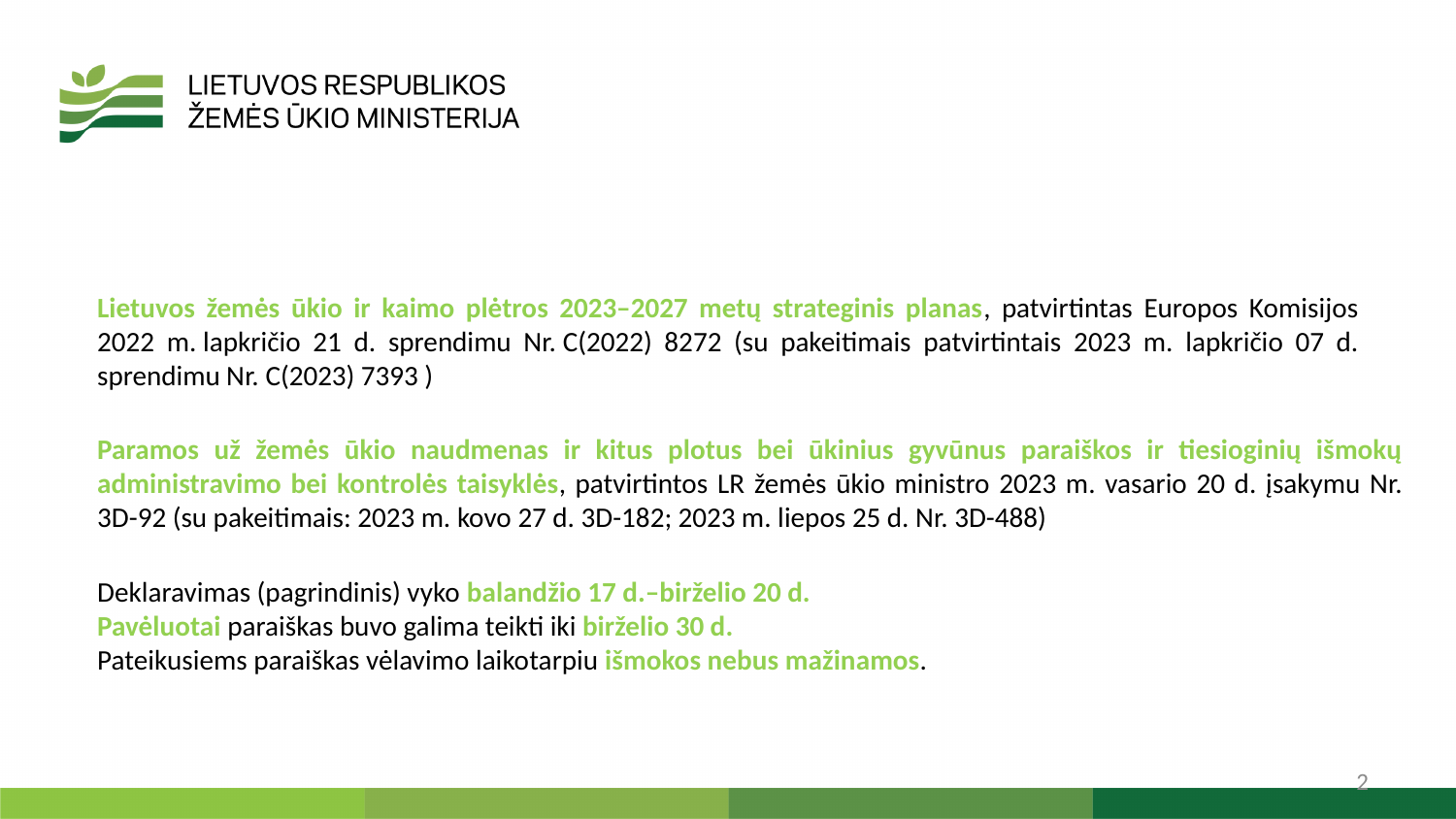

Lietuvos žemės ūkio ir kaimo plėtros 2023–2027 metų strateginis planas, patvirtintas Europos Komisijos 2022 m. lapkričio 21 d. sprendimu Nr. C(2022) 8272 (su pakeitimais patvirtintais 2023 m. lapkričio 07 d. sprendimu Nr. C(2023) 7393 )
Paramos už žemės ūkio naudmenas ir kitus plotus bei ūkinius gyvūnus paraiškos ir tiesioginių išmokų administravimo bei kontrolės taisyklės, patvirtintos LR žemės ūkio ministro 2023 m. vasario 20 d. įsakymu Nr. 3D-92 (su pakeitimais: 2023 m. kovo 27 d. 3D-182; 2023 m. liepos 25 d. Nr. 3D-488)
Deklaravimas (pagrindinis) vyko balandžio 17 d.–birželio 20 d.
Pavėluotai paraiškas buvo galima teikti iki birželio 30 d.
Pateikusiems paraiškas vėlavimo laikotarpiu išmokos nebus mažinamos.
2